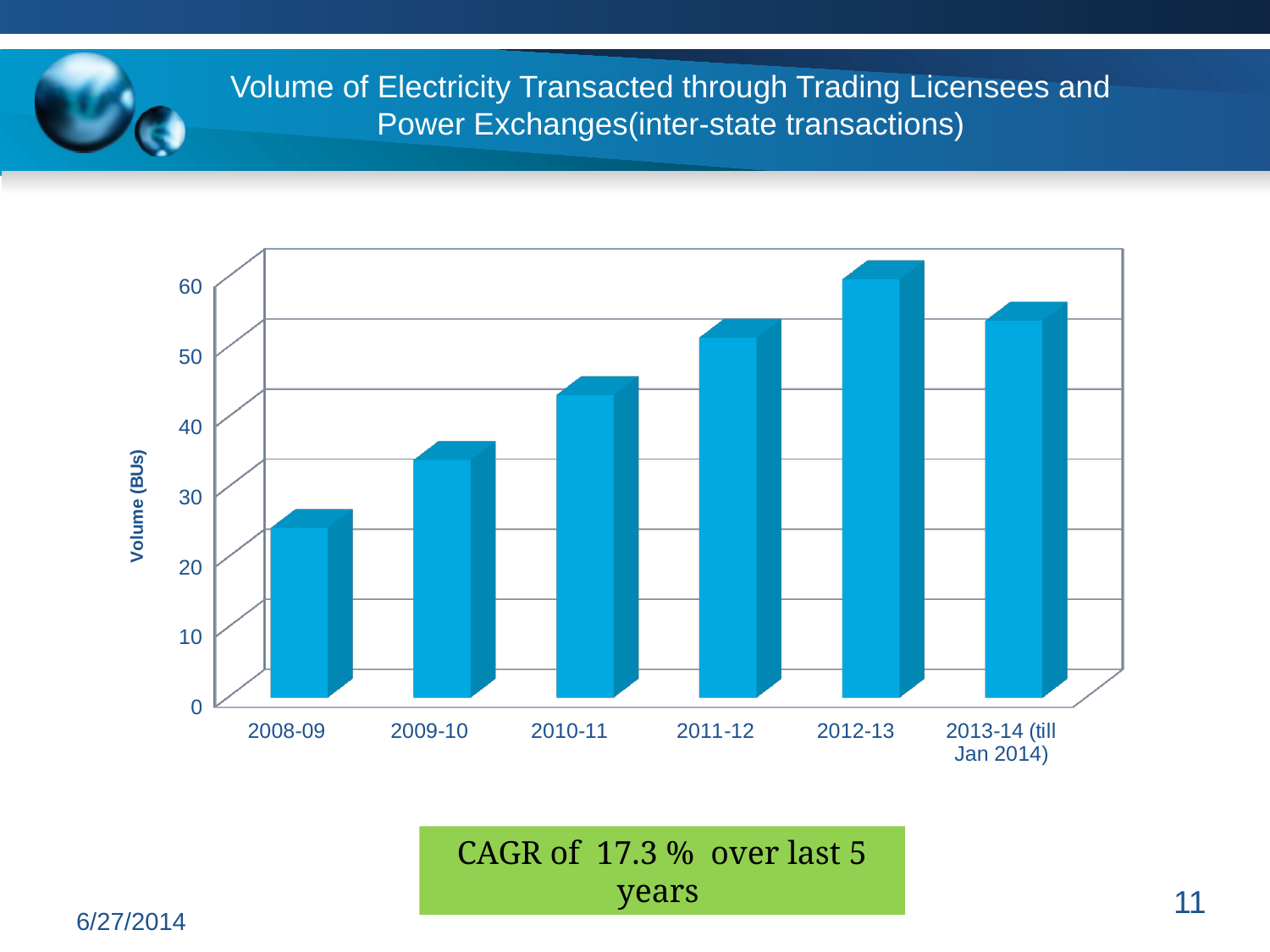

Volume of Electricity Transacted through Trading Licensees and Power Exchanges(inter-state transactions)

[unsupported chart]

CAGR of  17.3 %  over last 5 years
11
6/27/2014